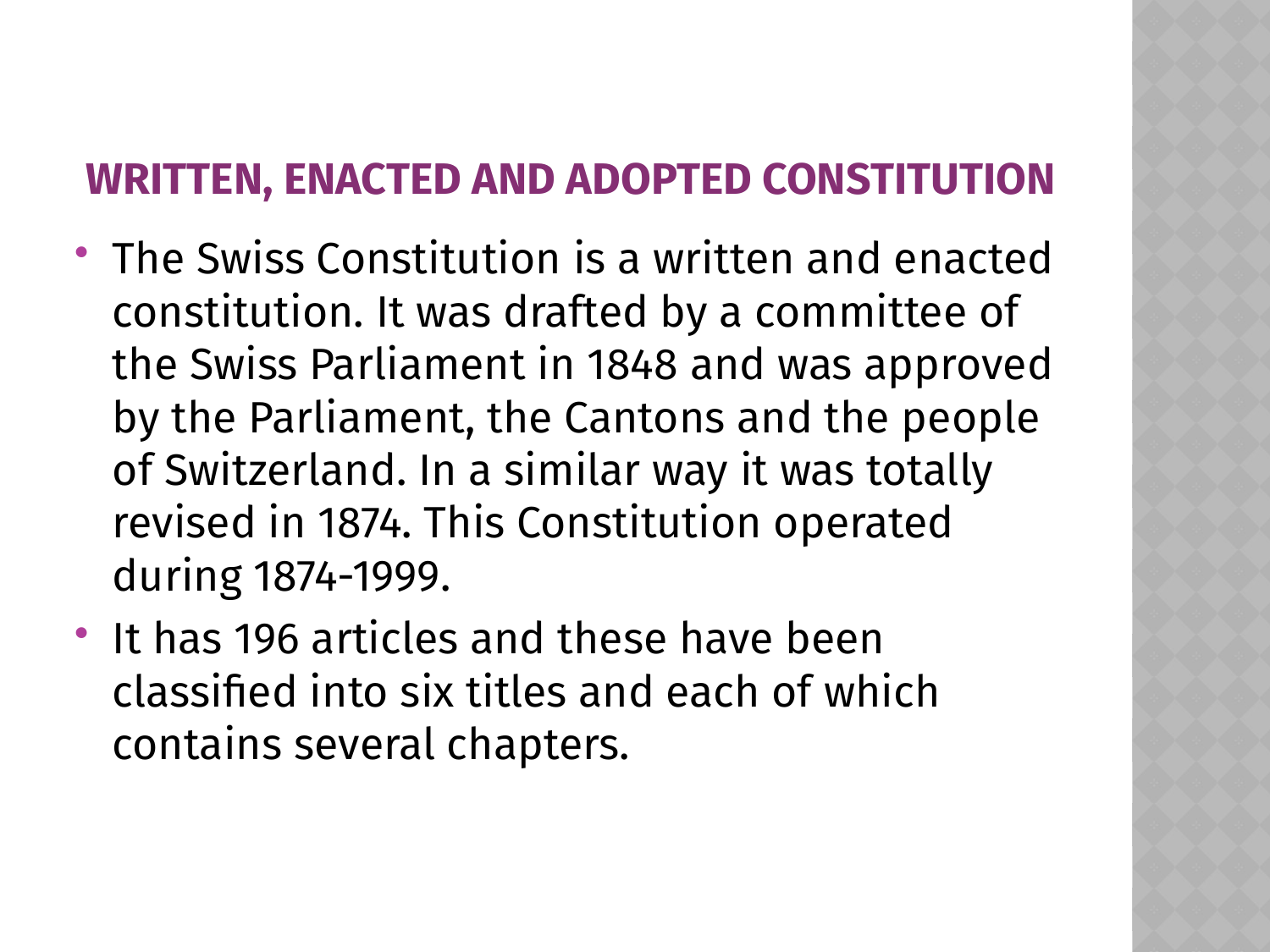

# Written, Enacted and Adopted Constitution
The Swiss Constitution is a written and enacted constitution. It was drafted by a committee of the Swiss Parliament in 1848 and was approved by the Parliament, the Cantons and the people of Switzerland. In a similar way it was totally revised in 1874. This Constitution operated during 1874-1999.
It has 196 articles and these have been classified into six titles and each of which contains several chapters.